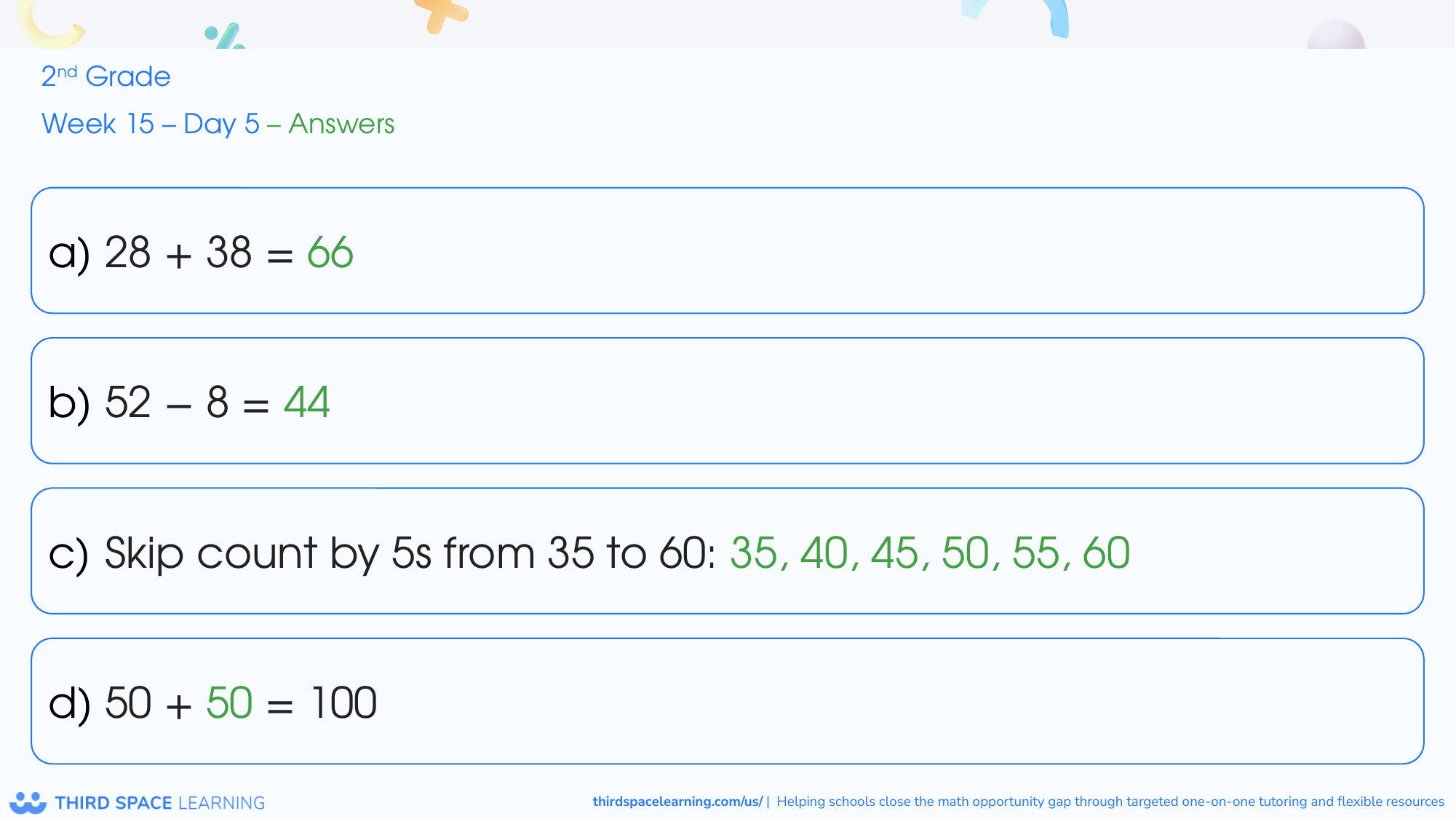

2nd Grade
Week 15 – Day 5 – Answers
28 + 38 = 66
52 − 8 = 44
Skip count by 5s from 35 to 60: 35, 40, 45, 50, 55, 60
50 + 50 = 100